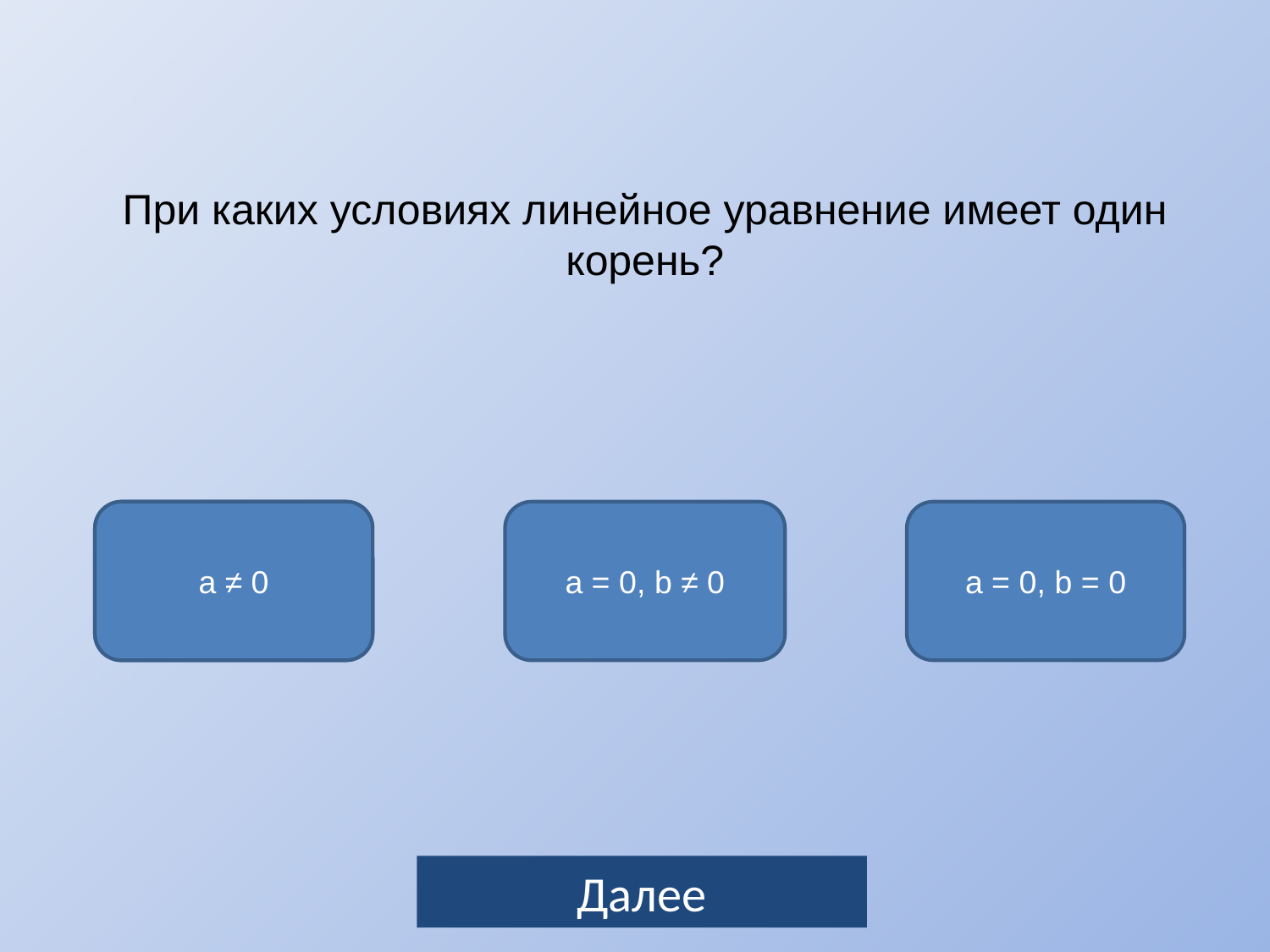

При каких условиях линейное уравнение имеет один корень?
в
а ≠ 0
a = 0, b ≠ 0
a = 0, b = 0
Далее